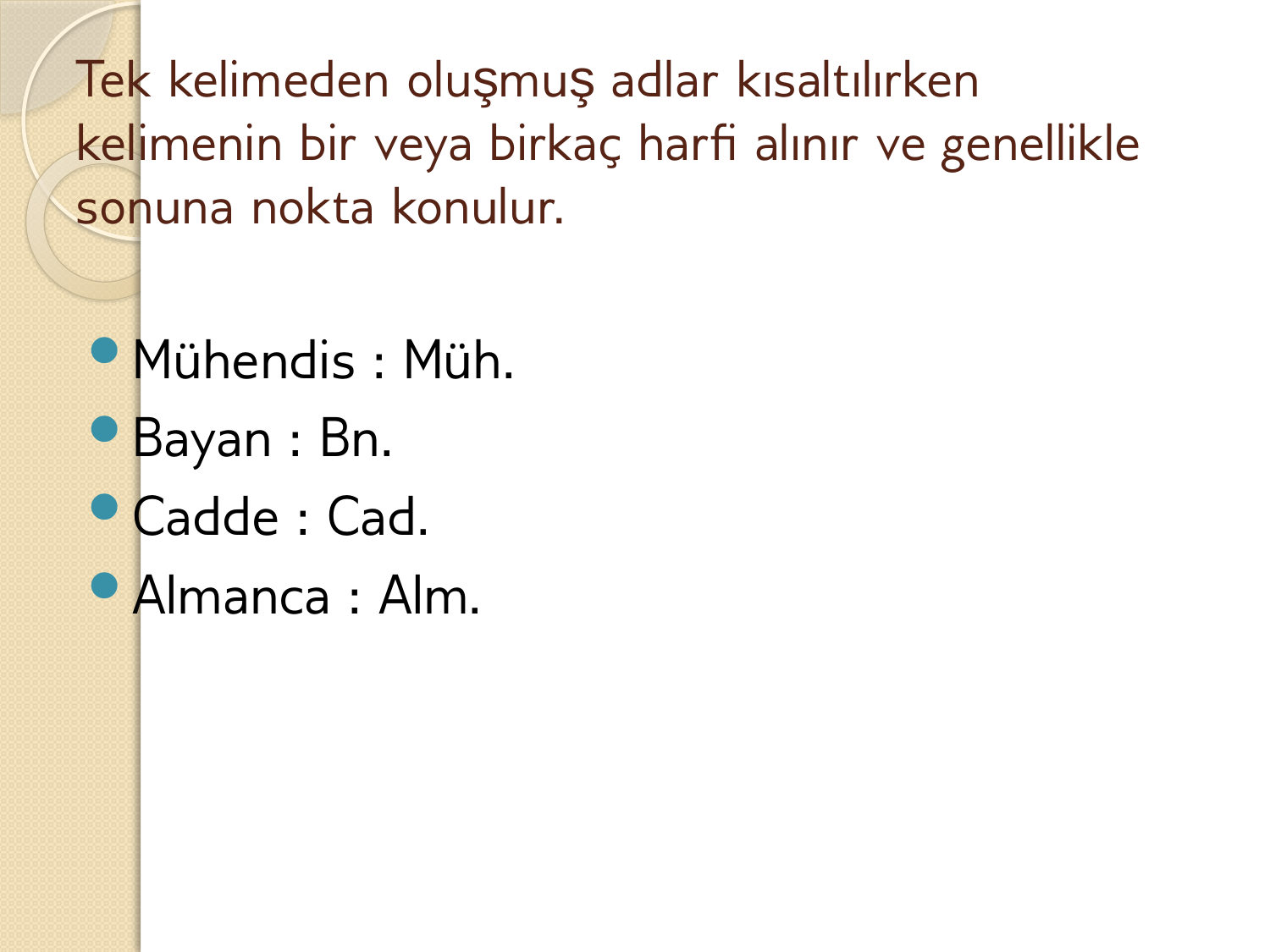

# Tek kelimeden oluşmuş adlar kısaltılırken kelimenin bir veya birkaç harfi alınır ve genellikle sonuna nokta konulur.
Mühendis : Müh.
Bayan : Bn.
Cadde : Cad.
Almanca : Alm.